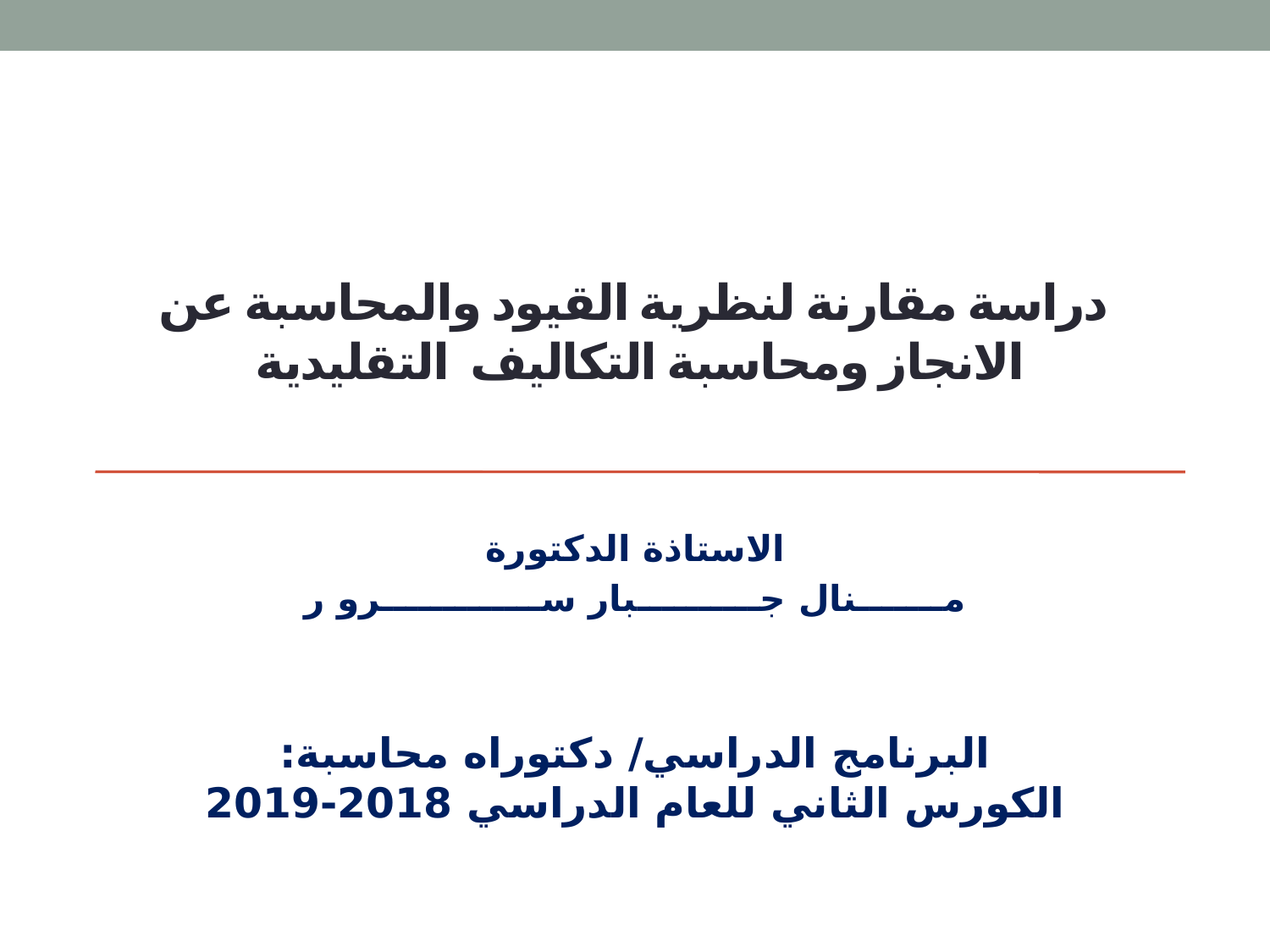

# دراسة مقارنة لنظرية القيود والمحاسبة عن الانجاز ومحاسبة التكاليف  التقليدية

الاستاذة الدكتورة
مـــــــنال جــــــــــبار ســـــــــــــرو ر

البرنامج الدراسي/ دكتوراه محاسبة: الكورس الثاني للعام الدراسي 2018-2019